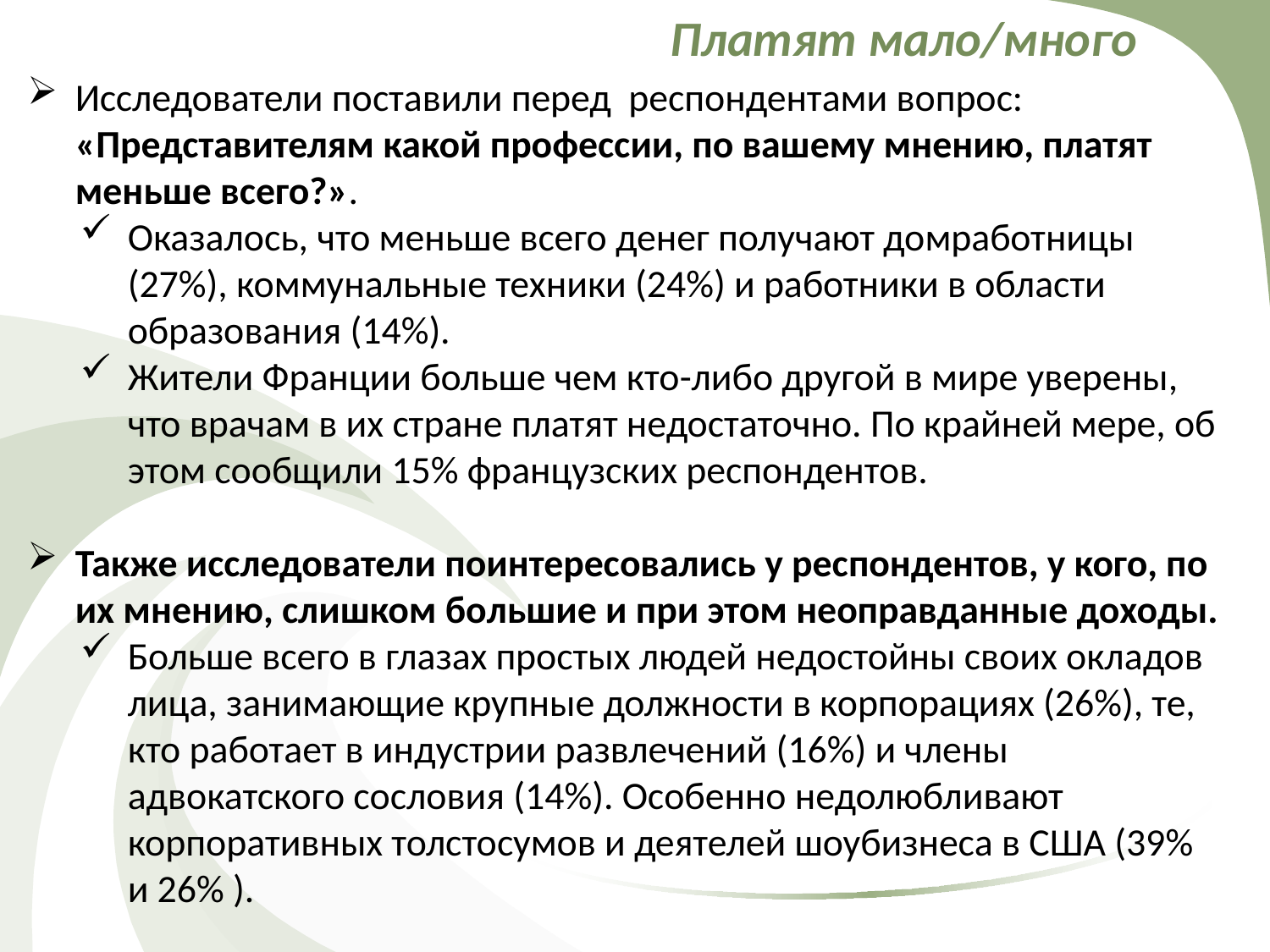

# Платят мало/много
Исследователи поставили перед  респондентами вопрос: «Представителям какой профессии, по вашему мнению, платят меньше всего?».
Оказалось, что меньше всего денег получают домработницы (27%), коммунальные техники (24%) и работники в области образования (14%).
Жители Франции больше чем кто-либо другой в мире уверены, что врачам в их стране платят недостаточно. По крайней мере, об этом сообщили 15% французских респондентов.

Также исследователи поинтересовались у респондентов, у кого, по их мнению, слишком большие и при этом неоправданные доходы.
Больше всего в глазах простых людей недостойны своих окладов лица, занимающие крупные должности в корпорациях (26%), те, кто работает в индустрии развлечений (16%) и члены адвокатского сословия (14%). Особенно недолюбливают корпоративных толстосумов и деятелей шоубизнеса в США (39% и 26% ).